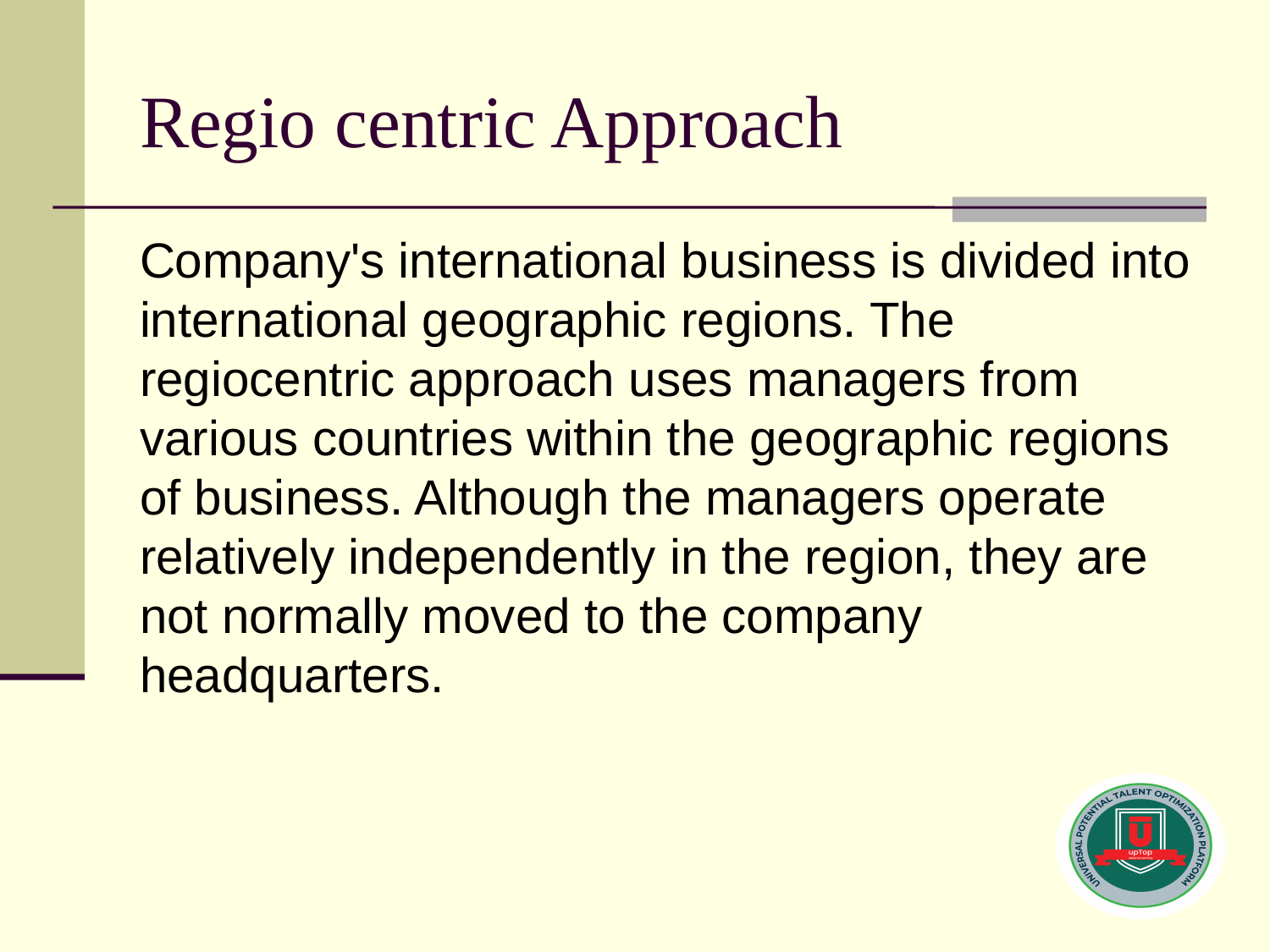

# Regio centric Approach
Company's international business is divided into international geographic regions. The regiocentric approach uses managers from various countries within the geographic regions of business. Although the managers operate relatively independently in the region, they are not normally moved to the company headquarters.